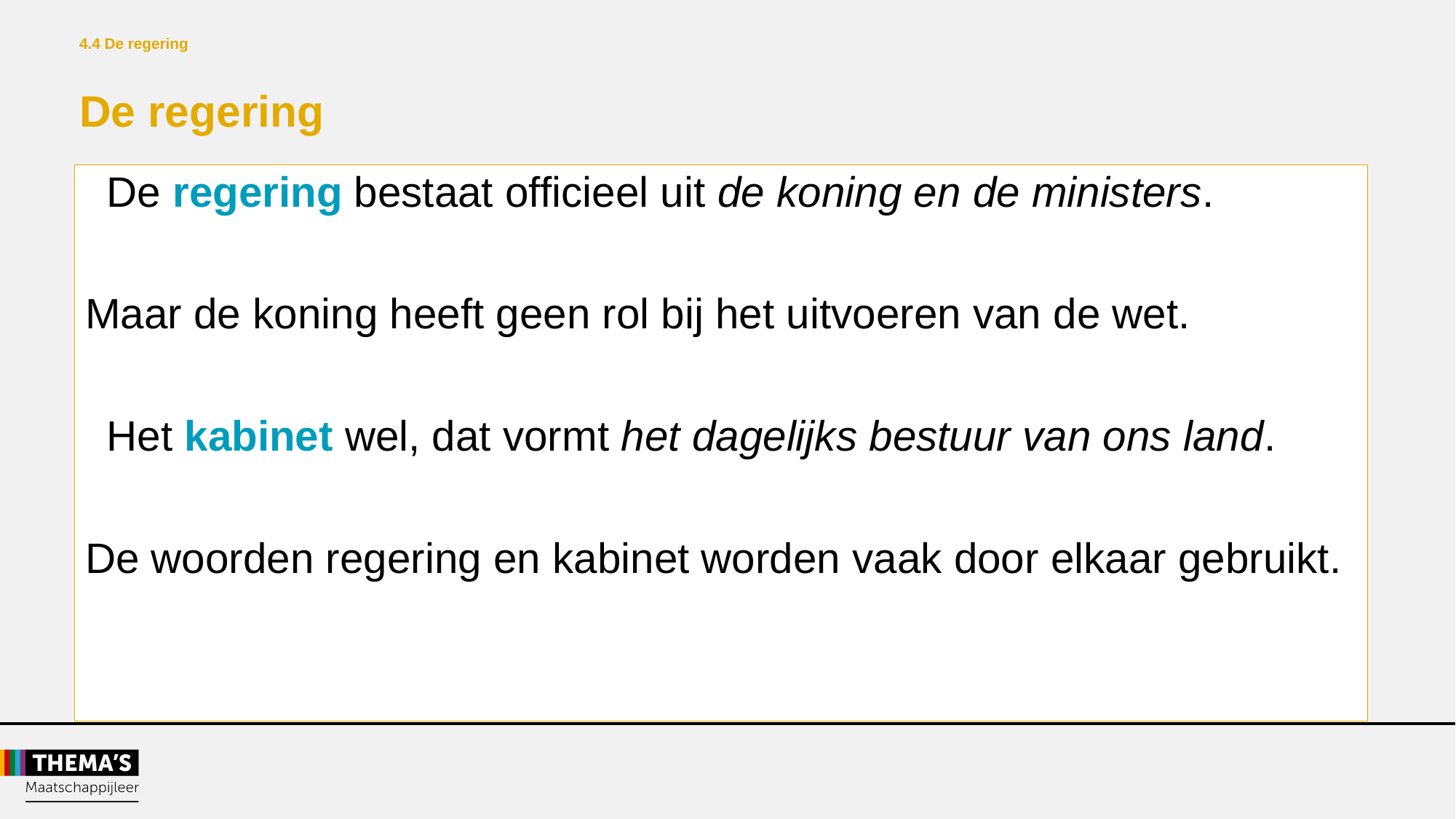

4.4 De regering
De regering

De regering bestaat officieel uit de koning en de ministers.

Maar de koning heeft geen rol bij het uitvoeren van de wet.

Het kabinet wel, dat vormt het dagelijks bestuur van ons land.

De woorden regering en kabinet worden vaak door elkaar gebruikt.